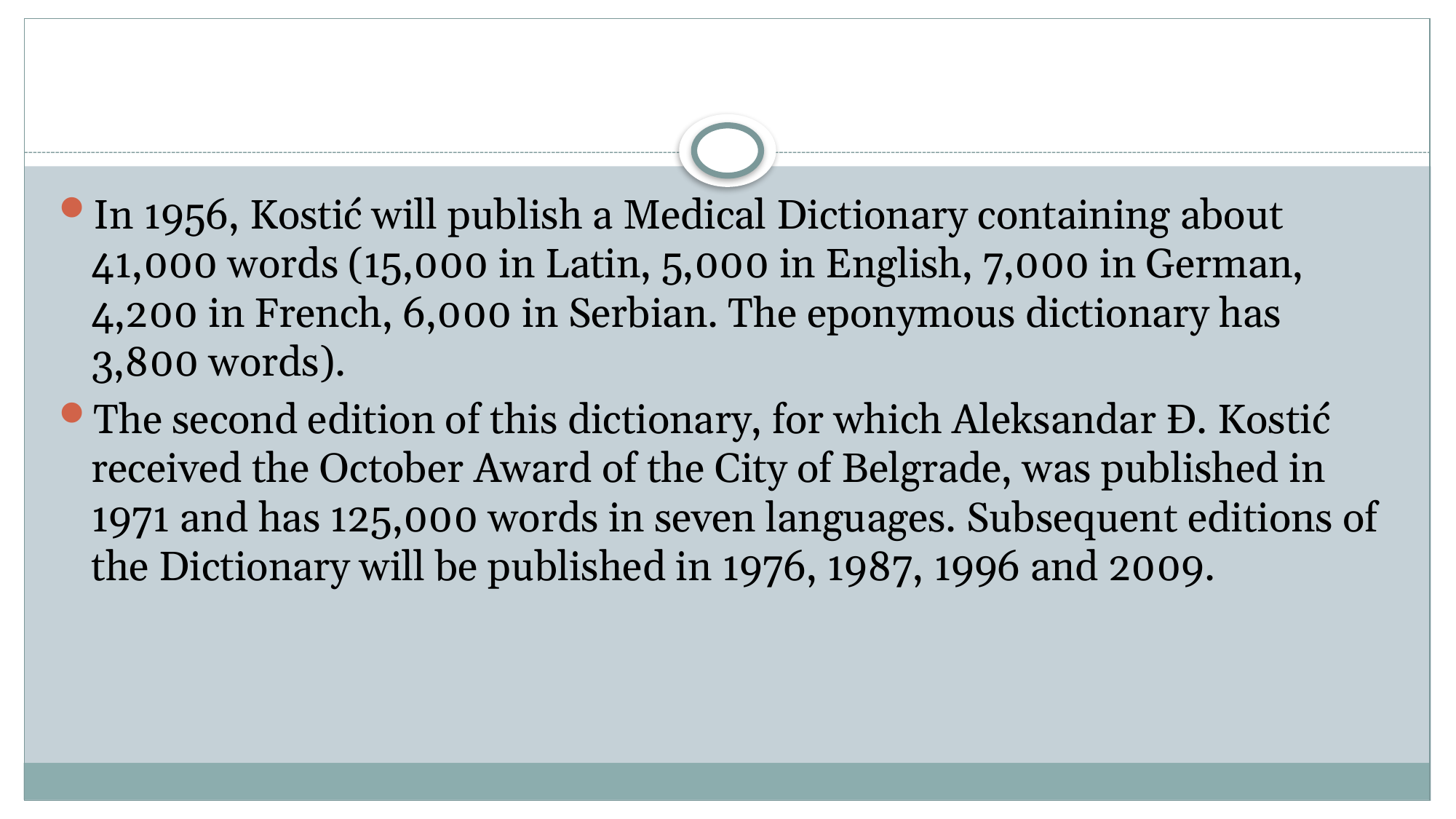

#
In 1956, Kostić will publish a Medical Dictionary containing about 41,000 words (15,000 in Latin, 5,000 in English, 7,000 in German, 4,200 in French, 6,000 in Serbian. The eponymous dictionary has 3,800 words).
The second edition of this dictionary, for which Aleksandar Đ. Kostić received the October Award of the City of Belgrade, was published in 1971 and has 125,000 words in seven languages. Subsequent editions of the Dictionary will be published in 1976, 1987, 1996 and 2009.